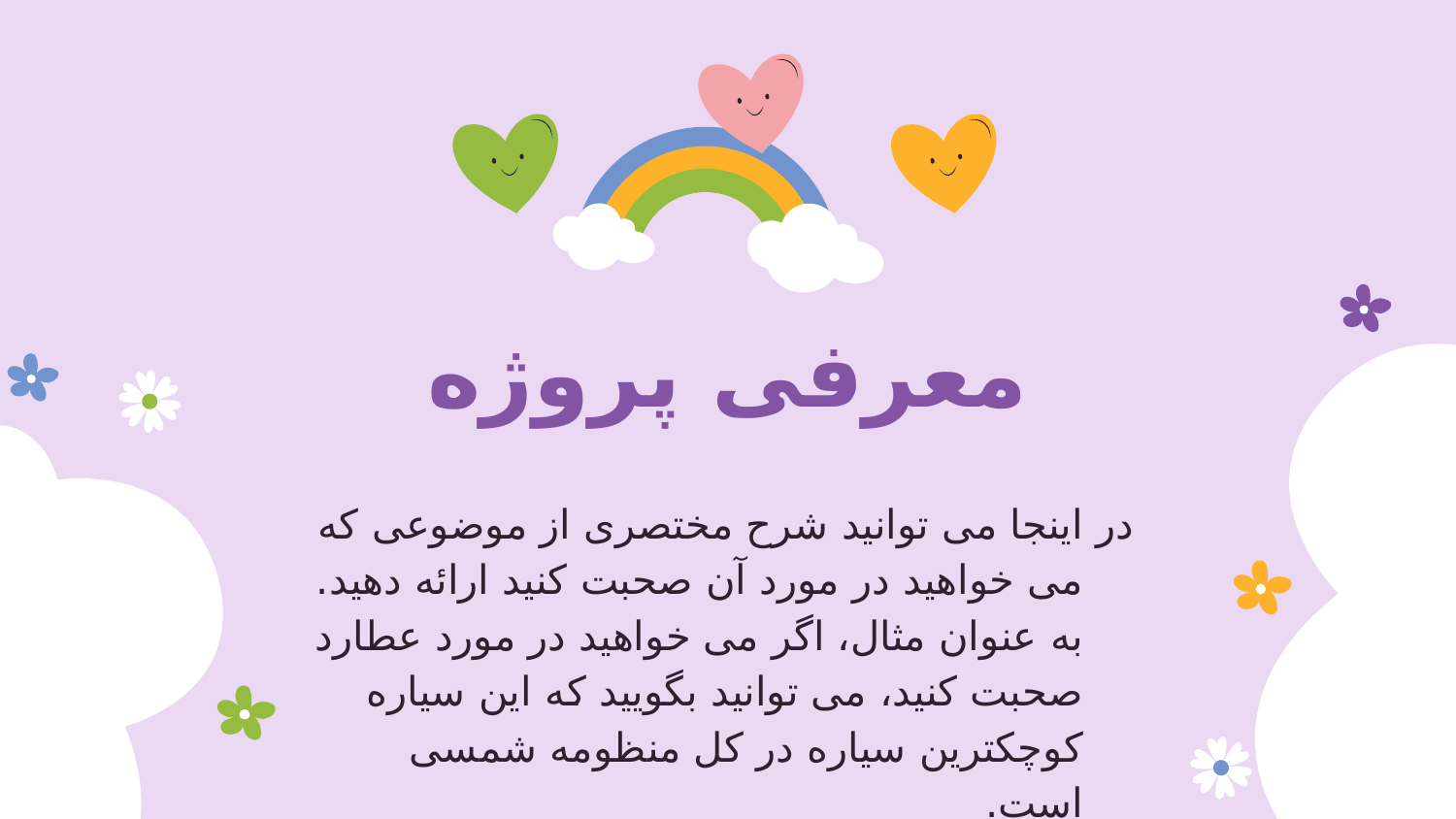

# معرفی پروژه
در اینجا می توانید شرح مختصری از موضوعی که می خواهید در مورد آن صحبت کنید ارائه دهید. به عنوان مثال، اگر می خواهید در مورد عطارد صحبت کنید، می توانید بگویید که این سیاره کوچکترین سیاره در کل منظومه شمسی است.